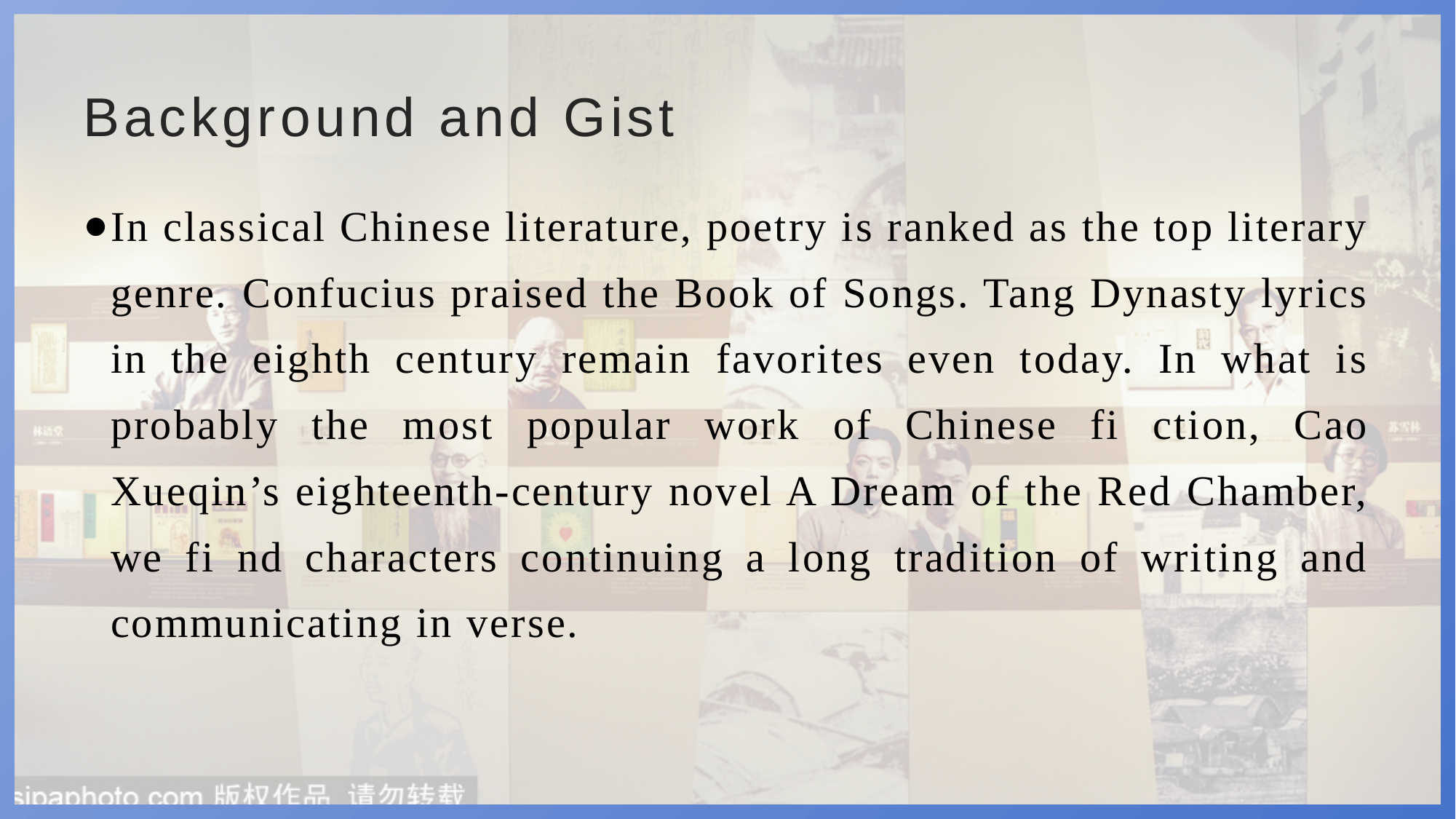

# Background and Gist
In classical Chinese literature, poetry is ranked as the top literary genre. Confucius praised the Book of Songs. Tang Dynasty lyrics in the eighth century remain favorites even today. In what is probably the most popular work of Chinese fi ction, Cao Xueqin’s eighteenth-century novel A Dream of the Red Chamber, we fi nd characters continuing a long tradition of writing and communicating in verse.